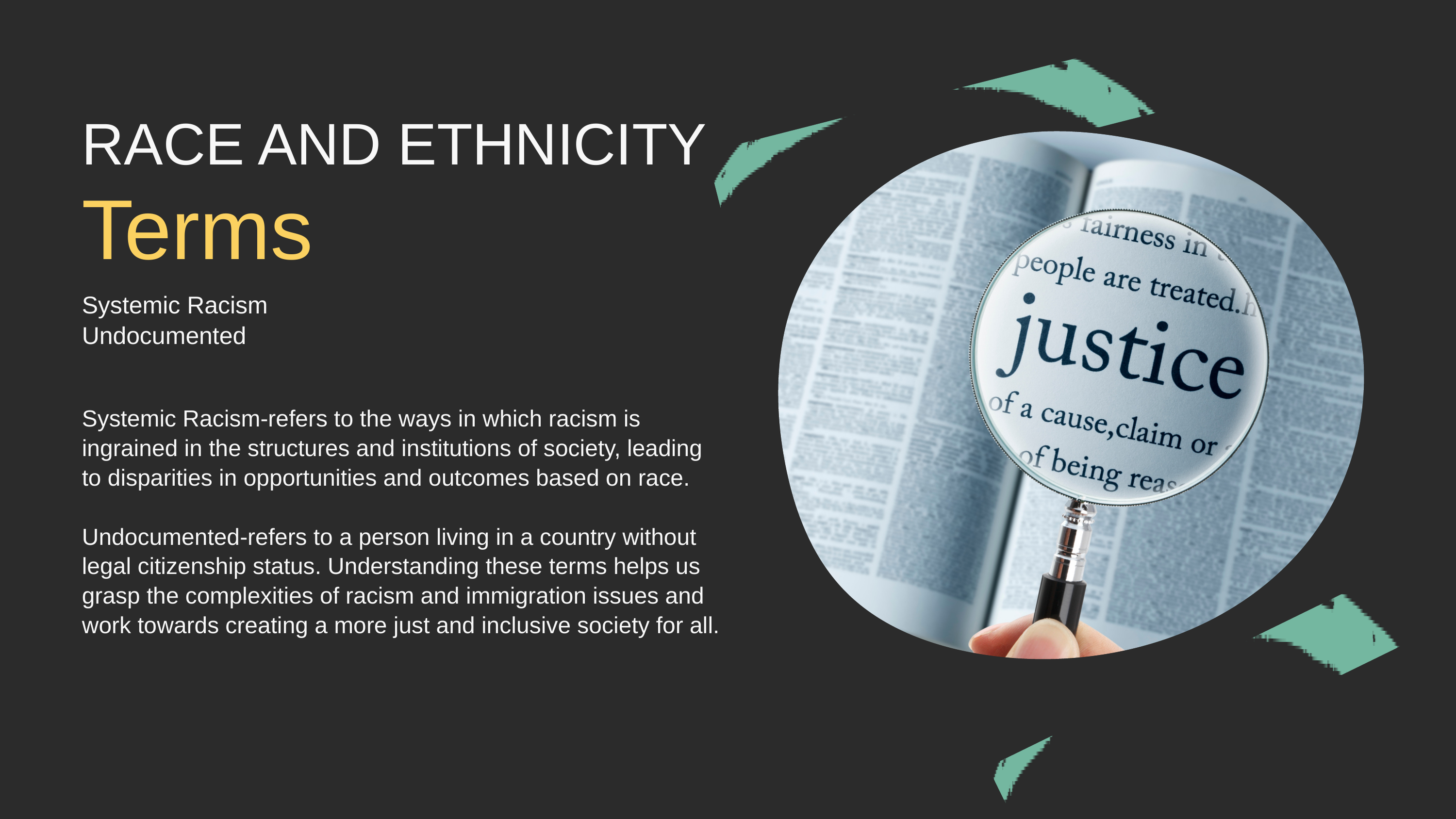

RACE AND ETHNICITY

Terms
Systemic Racism
Undocumented

Systemic Racism-refers to the ways in which racism is ingrained in the structures and institutions of society, leading to disparities in opportunities and outcomes based on race.

Undocumented-refers to a person living in a country without legal citizenship status. Understanding these terms helps us grasp the complexities of racism and immigration issues and work towards creating a more just and inclusive society for all.